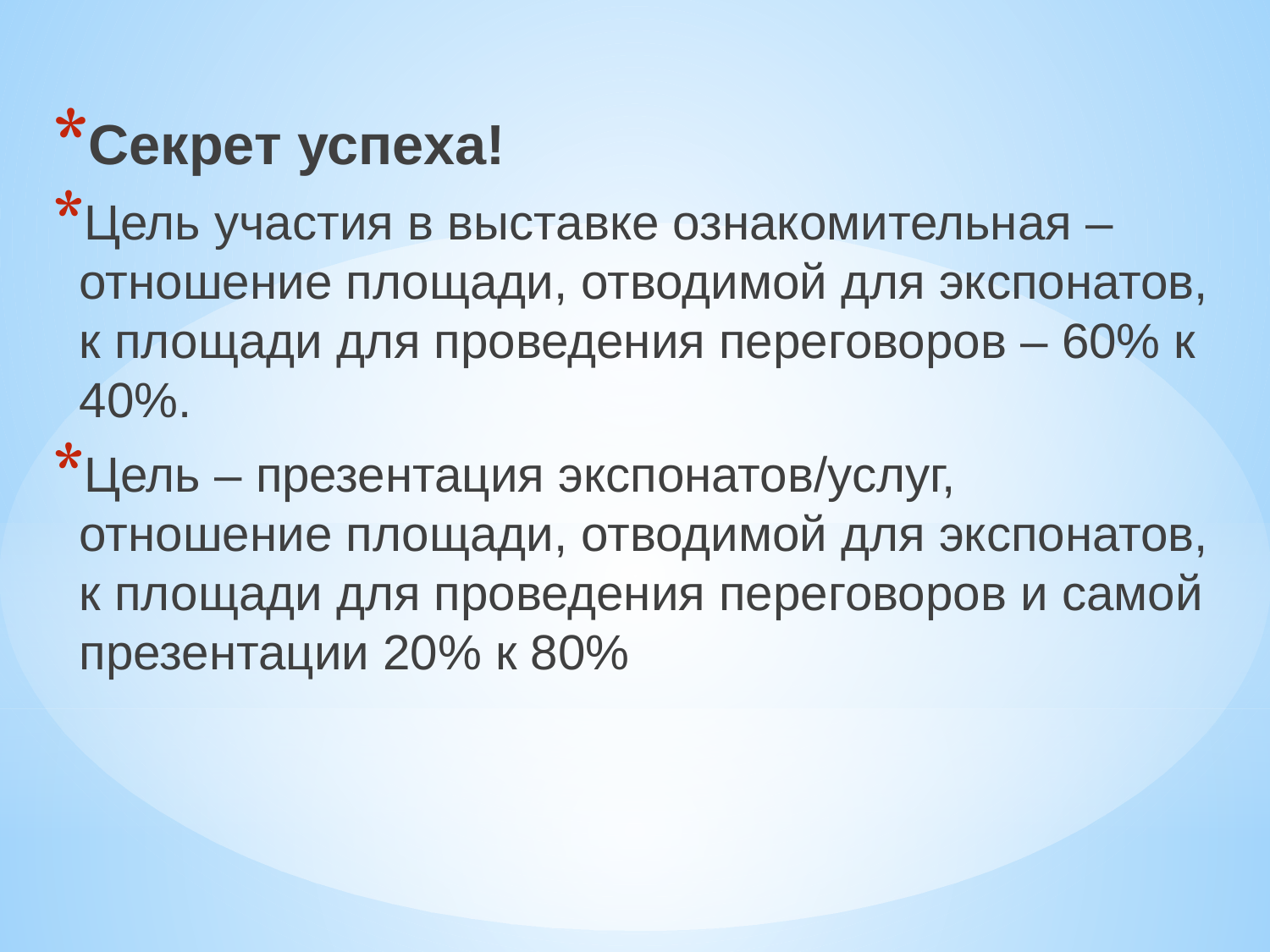

Секрет успеха!
Цель участия в выставке ознакомительная – отношение площади, отводимой для экспонатов, к площади для проведения переговоров – 60% к 40%.
Цель – презентация экспонатов/услуг, отношение площади, отводимой для экспонатов, к площади для проведения переговоров и самой презентации 20% к 80%
#